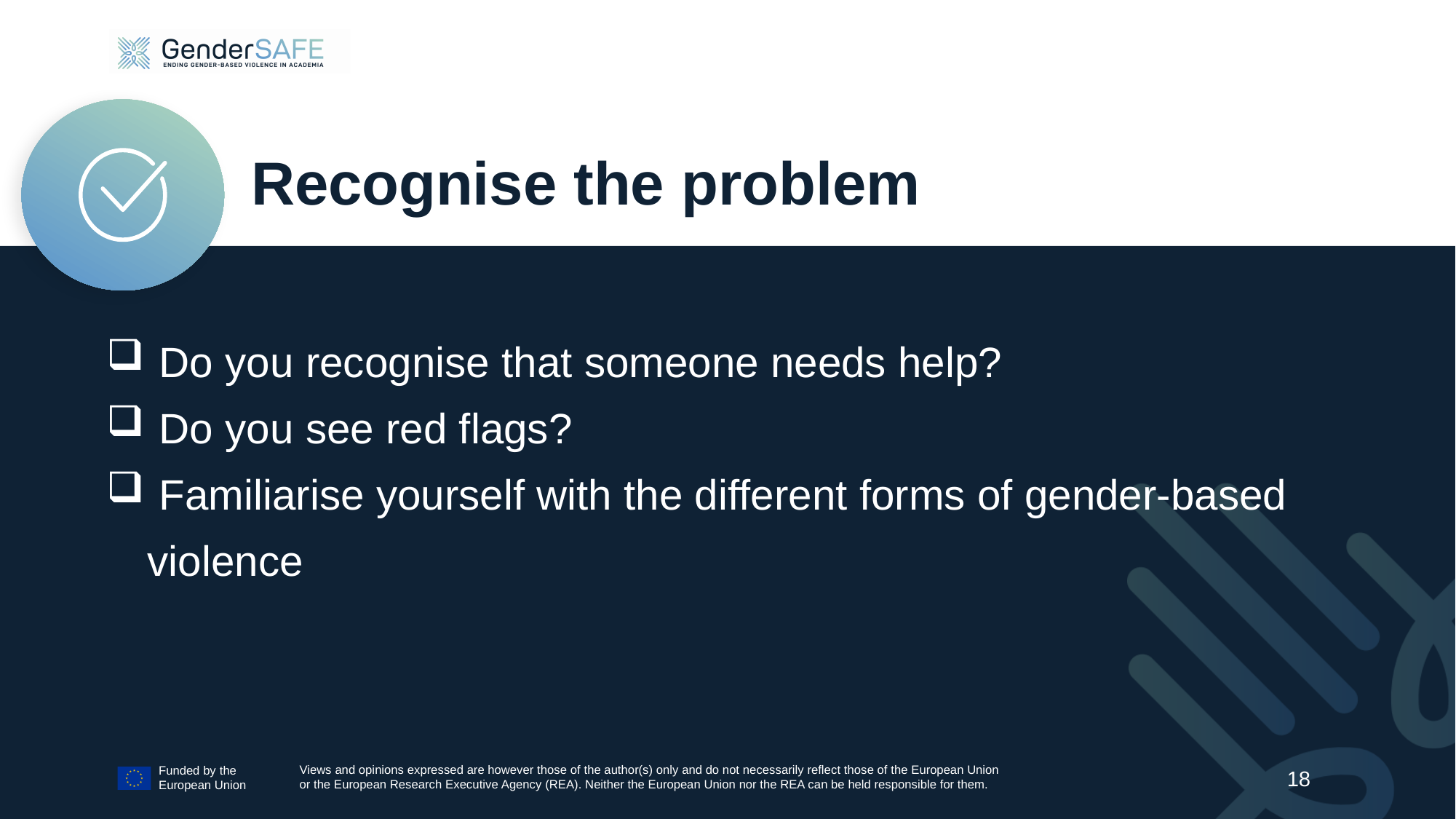

# Recognise the problem

 Do you recognise that someone needs help?
 Do you see red flags?
 Familiarise yourself with the different forms of gender-based violence